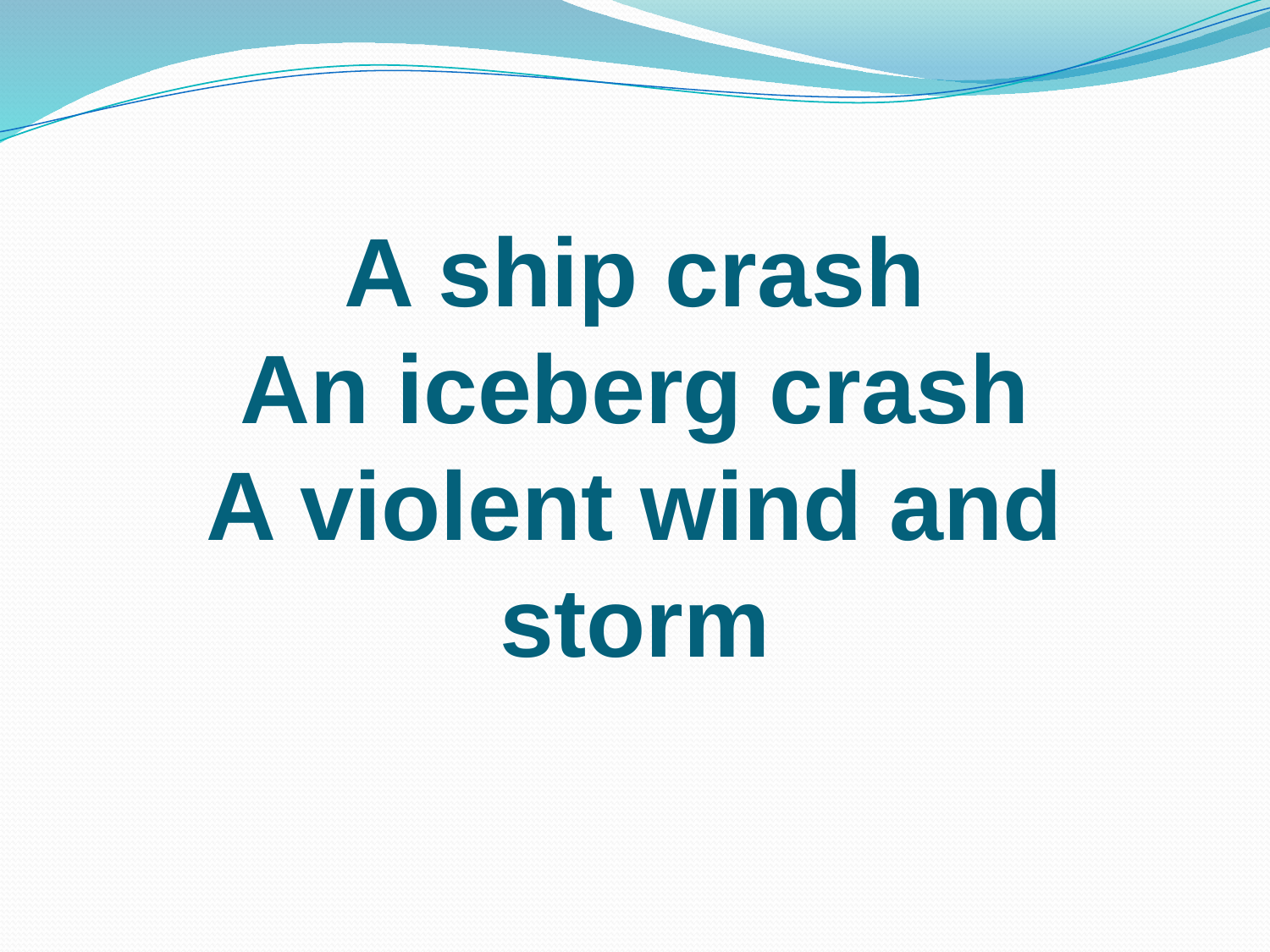

# A ship crash An iceberg crash A violent wind and storm